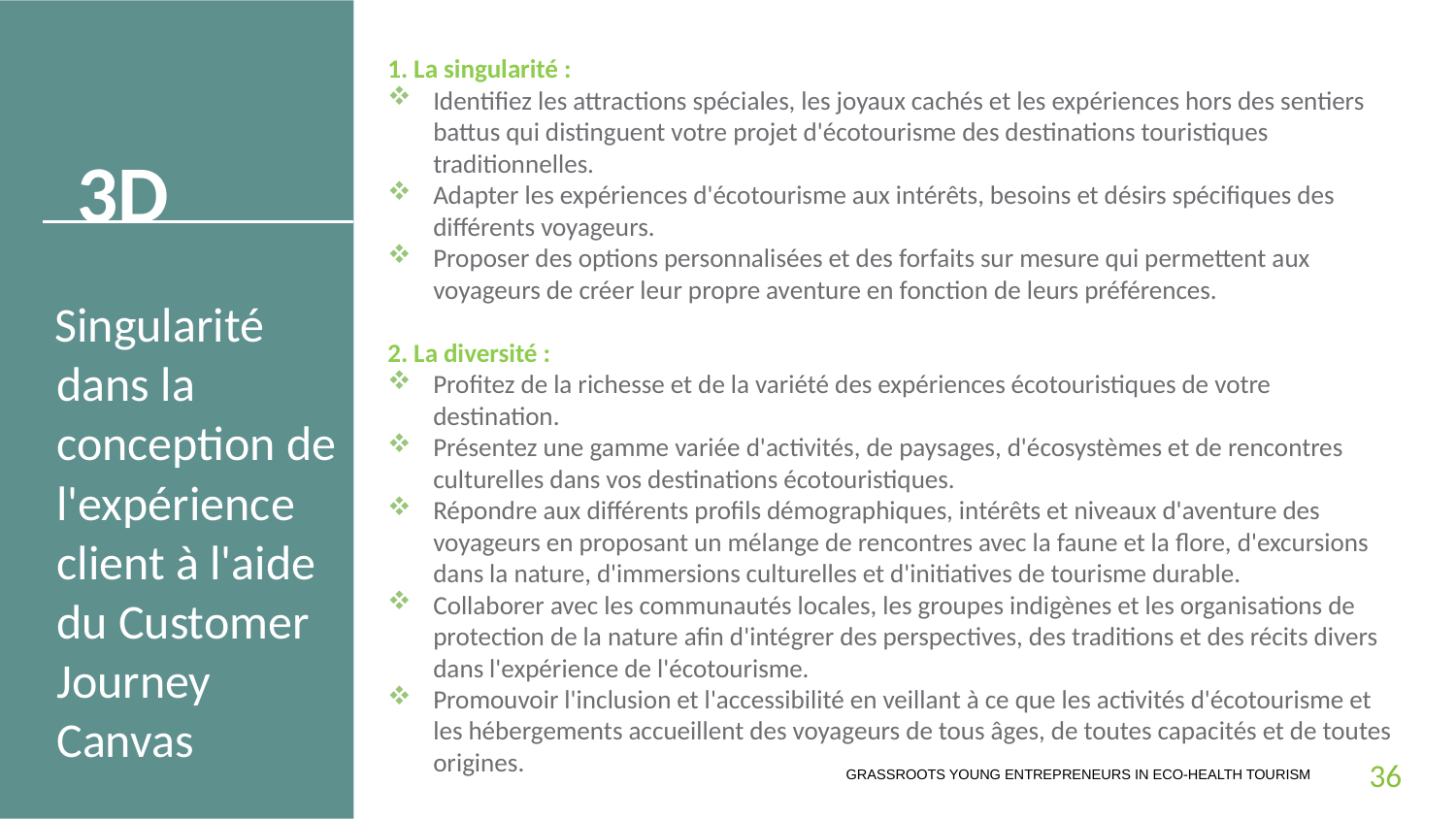

1. La singularité :
Identifiez les attractions spéciales, les joyaux cachés et les expériences hors des sentiers battus qui distinguent votre projet d'écotourisme des destinations touristiques traditionnelles.
Adapter les expériences d'écotourisme aux intérêts, besoins et désirs spécifiques des différents voyageurs.
Proposer des options personnalisées et des forfaits sur mesure qui permettent aux voyageurs de créer leur propre aventure en fonction de leurs préférences.

2. La diversité :
Profitez de la richesse et de la variété des expériences écotouristiques de votre destination.
Présentez une gamme variée d'activités, de paysages, d'écosystèmes et de rencontres culturelles dans vos destinations écotouristiques.
Répondre aux différents profils démographiques, intérêts et niveaux d'aventure des voyageurs en proposant un mélange de rencontres avec la faune et la flore, d'excursions dans la nature, d'immersions culturelles et d'initiatives de tourisme durable.
Collaborer avec les communautés locales, les groupes indigènes et les organisations de protection de la nature afin d'intégrer des perspectives, des traditions et des récits divers dans l'expérience de l'écotourisme.
Promouvoir l'inclusion et l'accessibilité en veillant à ce que les activités d'écotourisme et les hébergements accueillent des voyageurs de tous âges, de toutes capacités et de toutes origines.

3D
Singularité dans la conception de l'expérience client à l'aide du Customer Journey Canvas

36
GRASSROOTS YOUNG ENTREPRENEURS IN ECO-HEALTH TOURISM